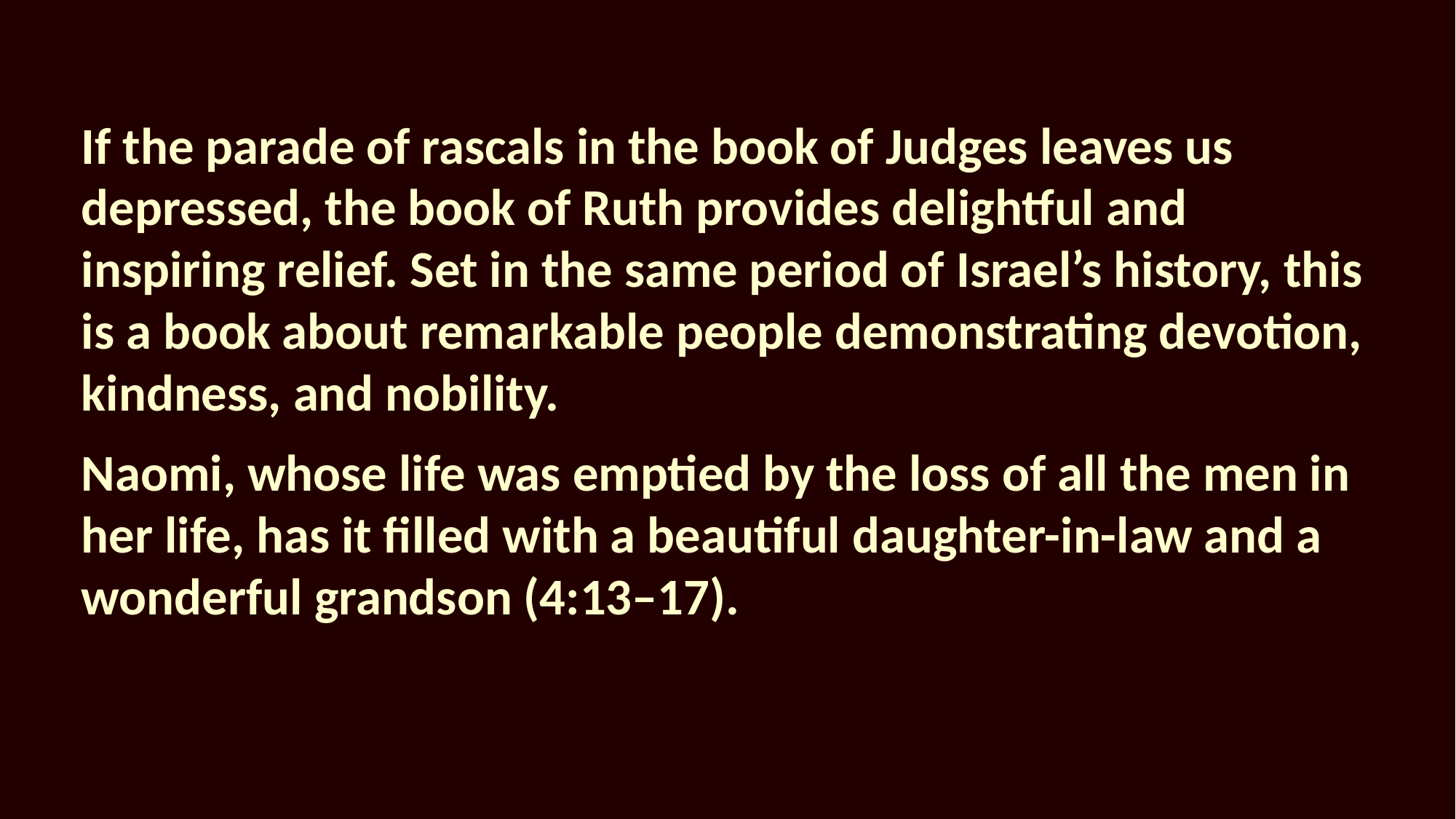

If the parade of rascals in the book of Judges leaves us depressed, the book of Ruth provides delightful and inspiring relief. Set in the same period of Israel’s history, this is a book about remarkable people demonstrating devotion, kindness, and nobility.
Naomi, whose life was emptied by the loss of all the men in her life, has it filled with a beautiful daughter-in-law and a wonderful grandson (4:13–17).